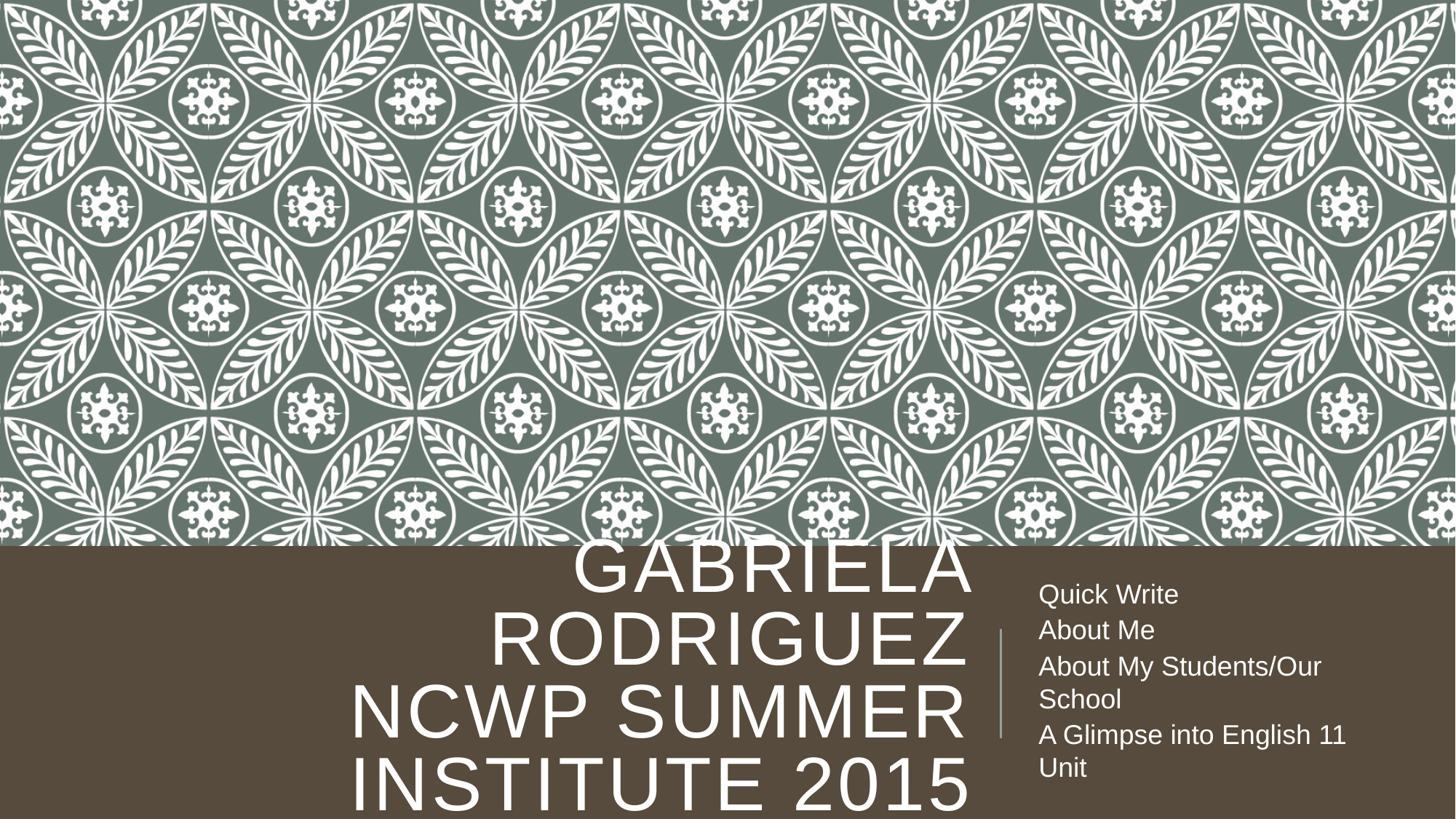

# Gabriela Rodriguez NCWP Summer Institute 2015
Quick Write
About Me
About My Students/Our School
A Glimpse into English 11 Unit